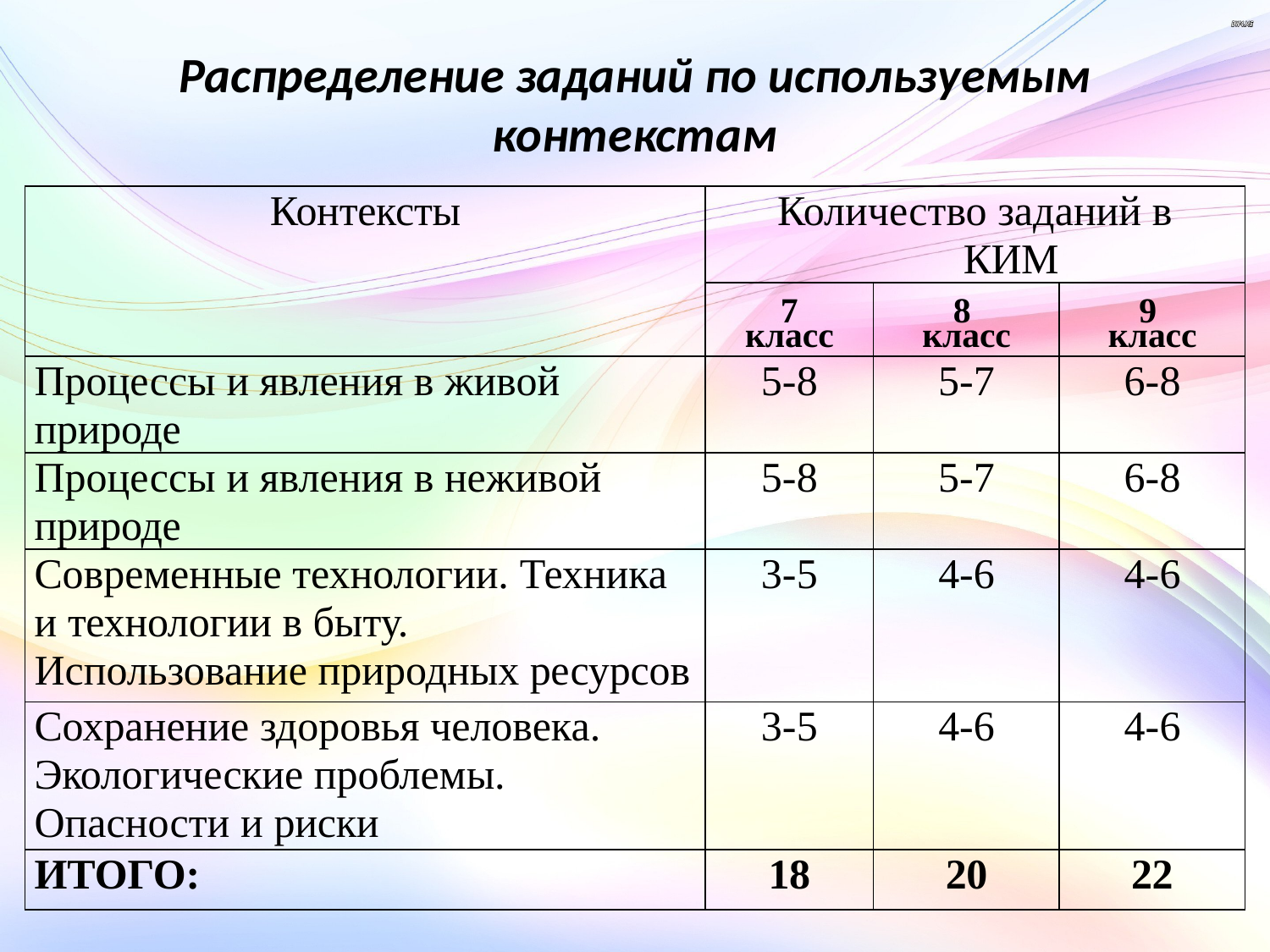

Распределение заданий по используемым контекстам

| Контексты | Количество заданий в КИМ |  |  |
| --- | --- | --- | --- |
|  | 7 класс | 8 класс | 9 класс |
| Процессы и явления в живой природе | 5-8 | 5-7 | 6-8 |
| Процессы и явления в неживой природе | 5-8 | 5-7 | 6-8 |
| Современные технологии. Техника и технологии в быту. Использование природных ресурсов | 3-5 | 4-6 | 4-6 |
| Сохранение здоровья человека. Экологические проблемы. Опасности и риски | 3-5 | 4-6 | 4-6 |
| ИТОГО: | 18 | 20 | 22 |